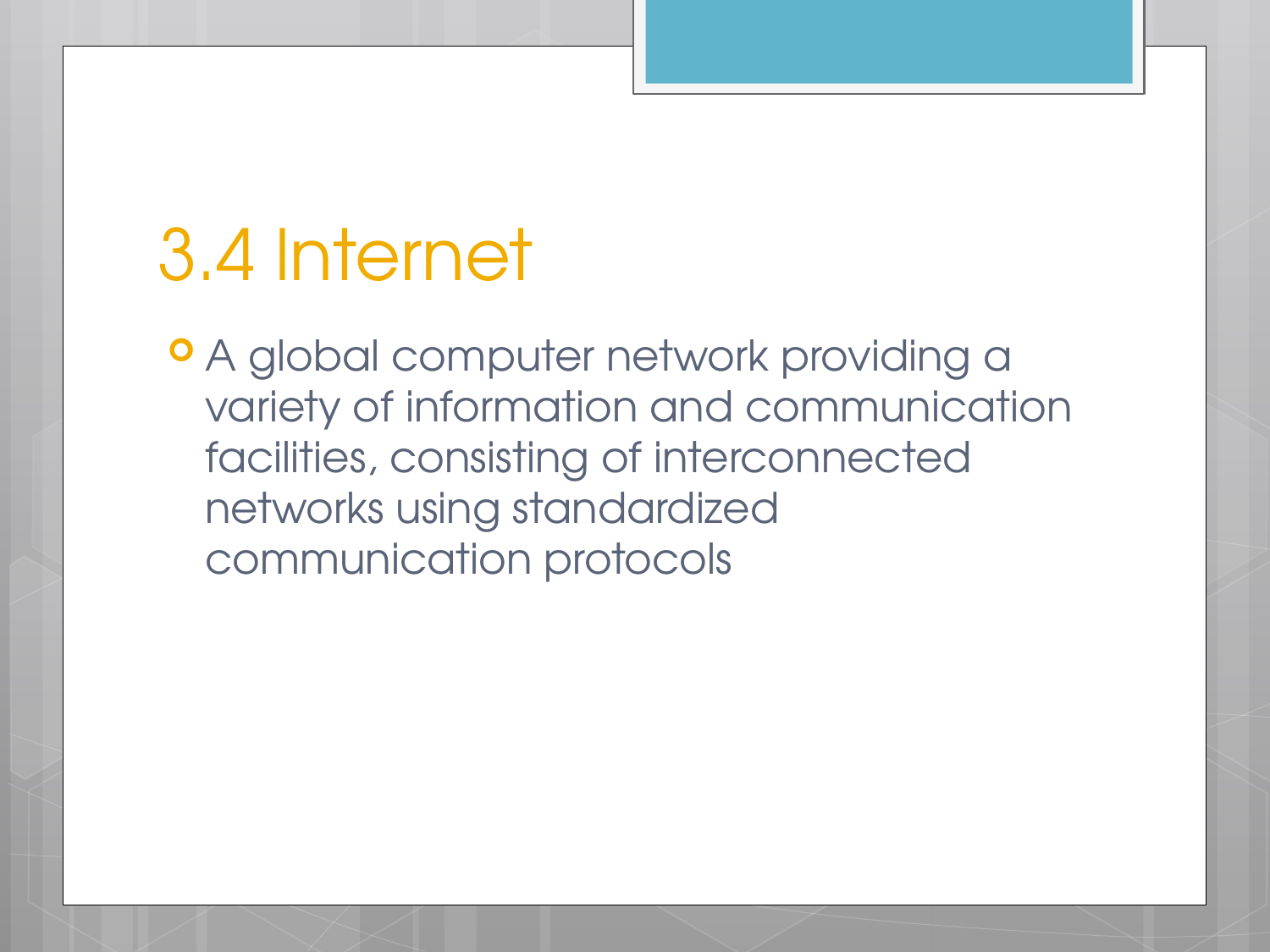

# 3.4 Internet
A global computer network providing a variety of information and communication facilities, consisting of interconnected networks using standardized communication protocols